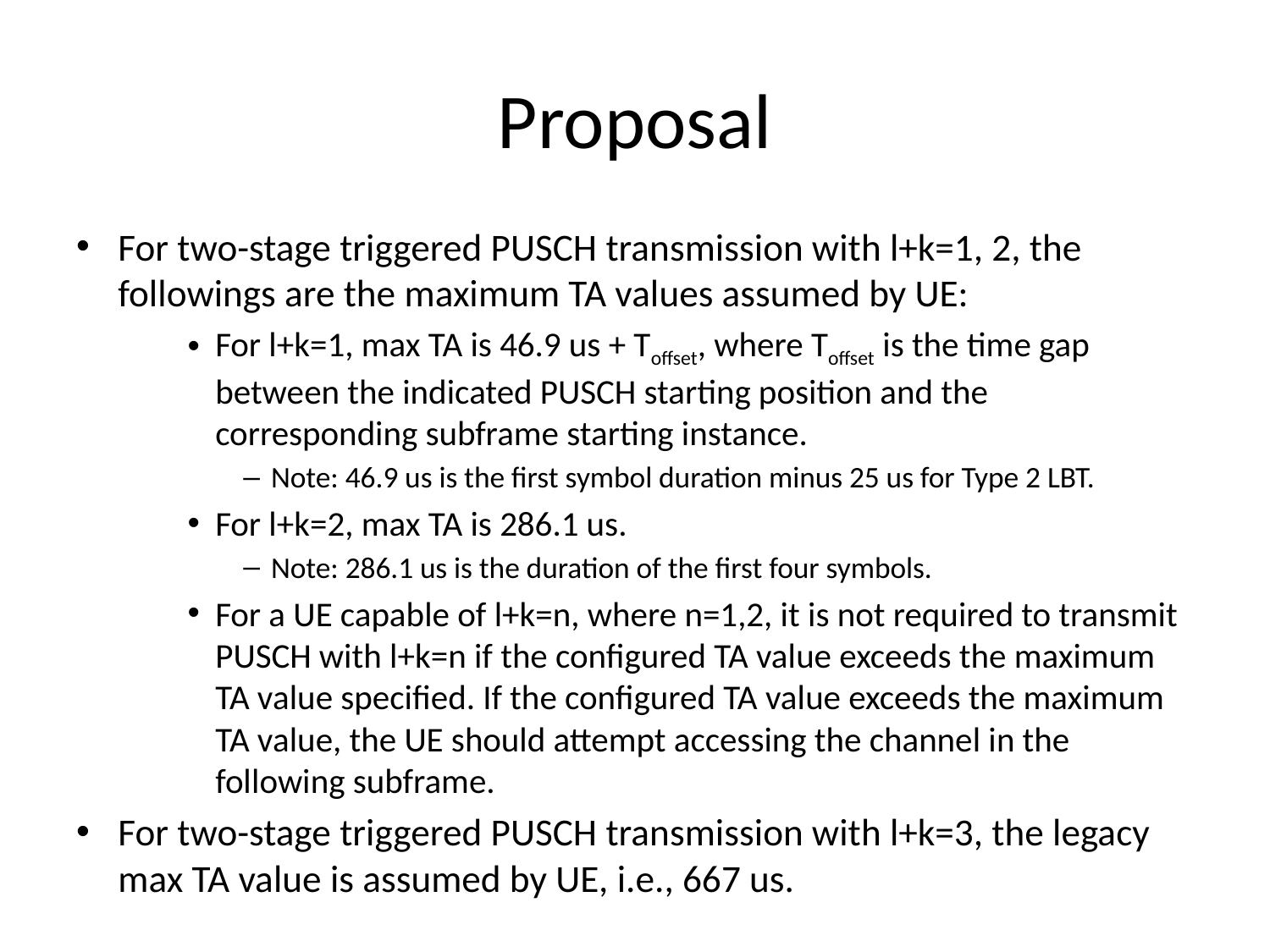

# Proposal
For two-stage triggered PUSCH transmission with l+k=1, 2, the followings are the maximum TA values assumed by UE:
For l+k=1, max TA is 46.9 us + Toffset, where Toffset is the time gap between the indicated PUSCH starting position and the corresponding subframe starting instance.
Note: 46.9 us is the first symbol duration minus 25 us for Type 2 LBT.
For l+k=2, max TA is 286.1 us.
Note: 286.1 us is the duration of the first four symbols.
For a UE capable of l+k=n, where n=1,2, it is not required to transmit PUSCH with l+k=n if the configured TA value exceeds the maximum TA value specified. If the configured TA value exceeds the maximum TA value, the UE should attempt accessing the channel in the following subframe.
For two-stage triggered PUSCH transmission with l+k=3, the legacy max TA value is assumed by UE, i.e., 667 us.